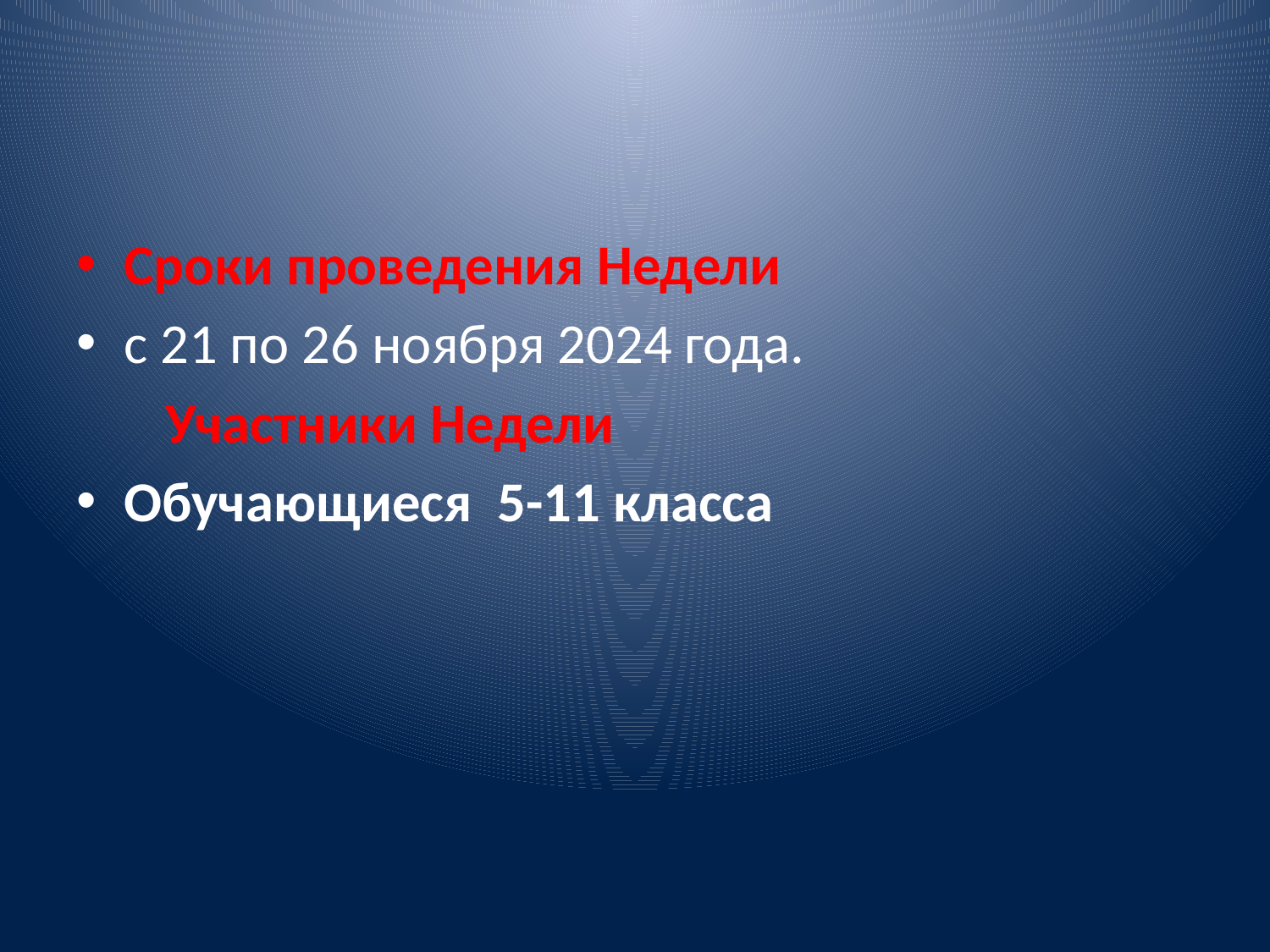

#
Сроки проведения Недели
с 21 по 26 ноября 2024 года.
       Участники Недели
Обучающиеся  5-11 класса